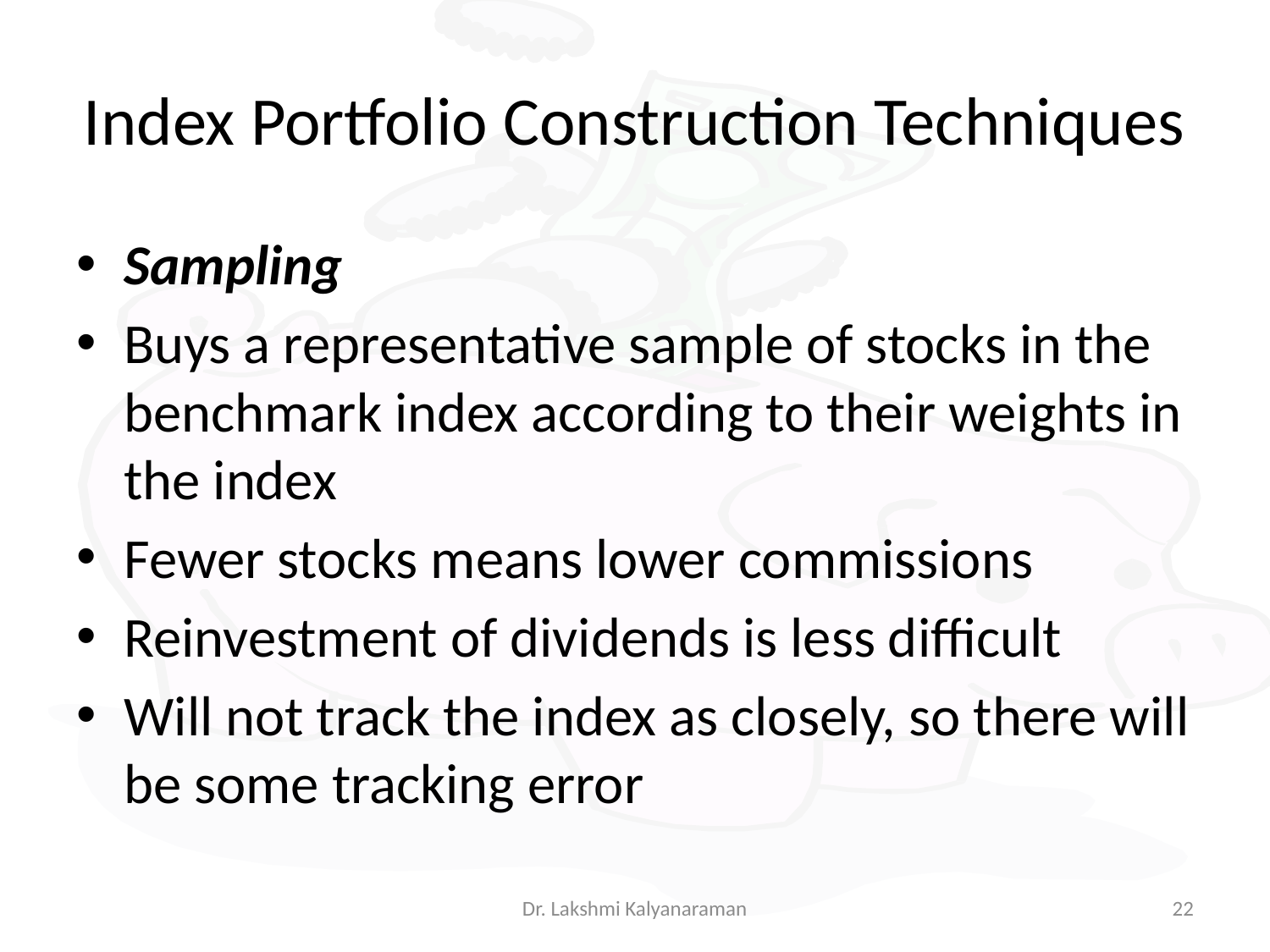

# Index Portfolio Construction Techniques
Sampling
Buys a representative sample of stocks in the benchmark index according to their weights in the index
Fewer stocks means lower commissions
Reinvestment of dividends is less difficult
Will not track the index as closely, so there will be some tracking error

Dr. Lakshmi Kalyanaraman
22